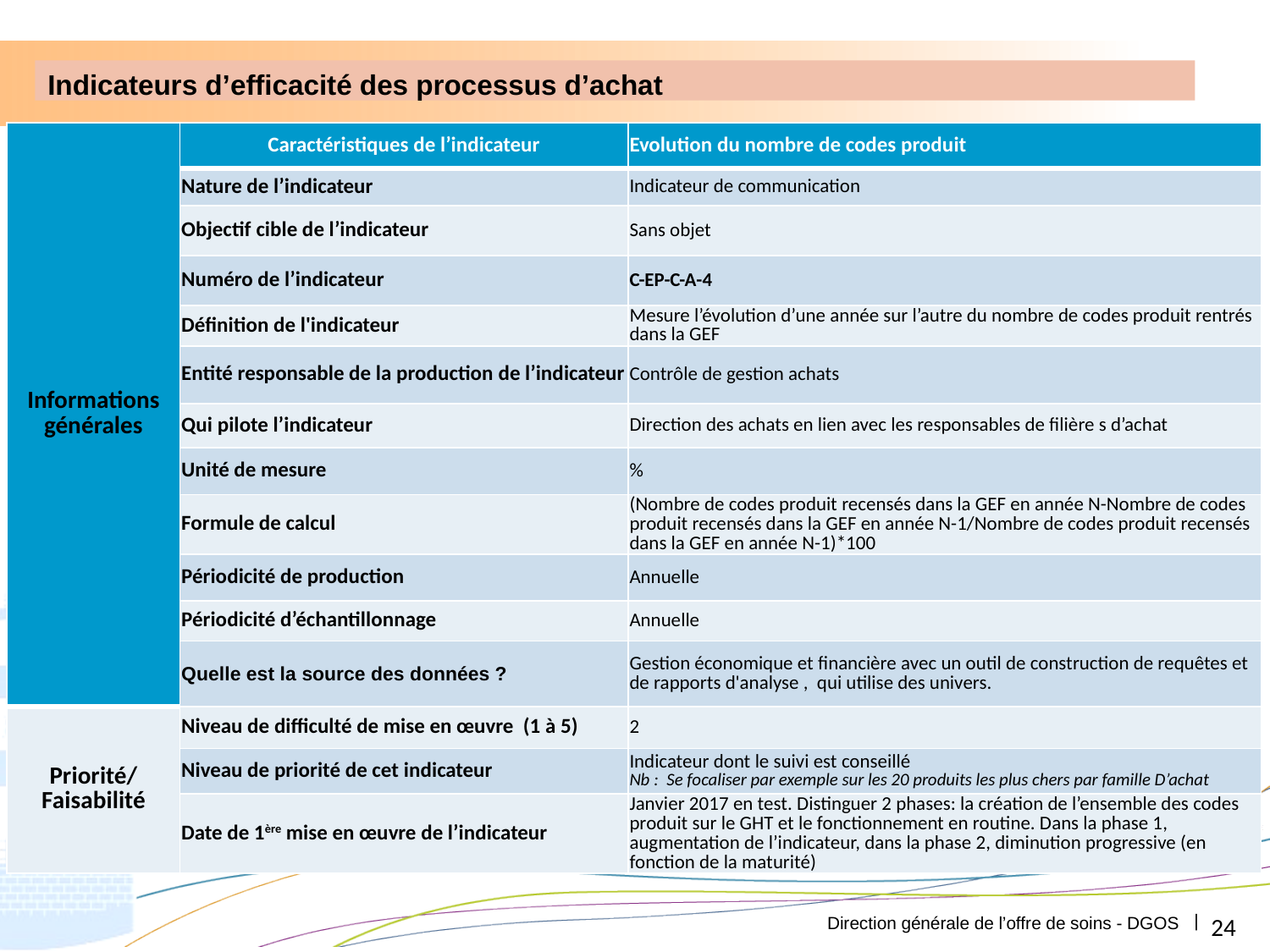

Indicateurs d’efficacité des processus d’achat
| Informations générales | Caractéristiques de l’indicateur | Evolution du nombre de codes produit |
| --- | --- | --- |
|  | Nature de l’indicateur | Indicateur de communication |
|  | Objectif cible de l’indicateur | Sans objet |
|  | Numéro de l’indicateur | C-EP-C-A-4 |
|  | Définition de l'indicateur | Mesure l’évolution d’une année sur l’autre du nombre de codes produit rentrés dans la GEF |
|  | Entité responsable de la production de l’indicateur | Contrôle de gestion achats |
|  | Qui pilote l’indicateur | Direction des achats en lien avec les responsables de filière s d’achat |
|  | Unité de mesure | % |
|  | Formule de calcul | (Nombre de codes produit recensés dans la GEF en année N-Nombre de codes produit recensés dans la GEF en année N-1/Nombre de codes produit recensés dans la GEF en année N-1)\*100 |
|  | Périodicité de production | Annuelle |
|  | Périodicité d’échantillonnage | Annuelle |
|  | Quelle est la source des données ? | Gestion économique et financière avec un outil de construction de requêtes et de rapports d'analyse , qui utilise des univers. |
| Priorité/ Faisabilité | Niveau de difficulté de mise en œuvre (1 à 5) | 2 |
|  | Niveau de priorité de cet indicateur | Indicateur dont le suivi est conseillé Nb : Se focaliser par exemple sur les 20 produits les plus chers par famille D’achat |
|  | Date de 1ère mise en œuvre de l’indicateur | Janvier 2017 en test. Distinguer 2 phases: la création de l’ensemble des codes produit sur le GHT et le fonctionnement en routine. Dans la phase 1, augmentation de l’indicateur, dans la phase 2, diminution progressive (en fonction de la maturité) |
24